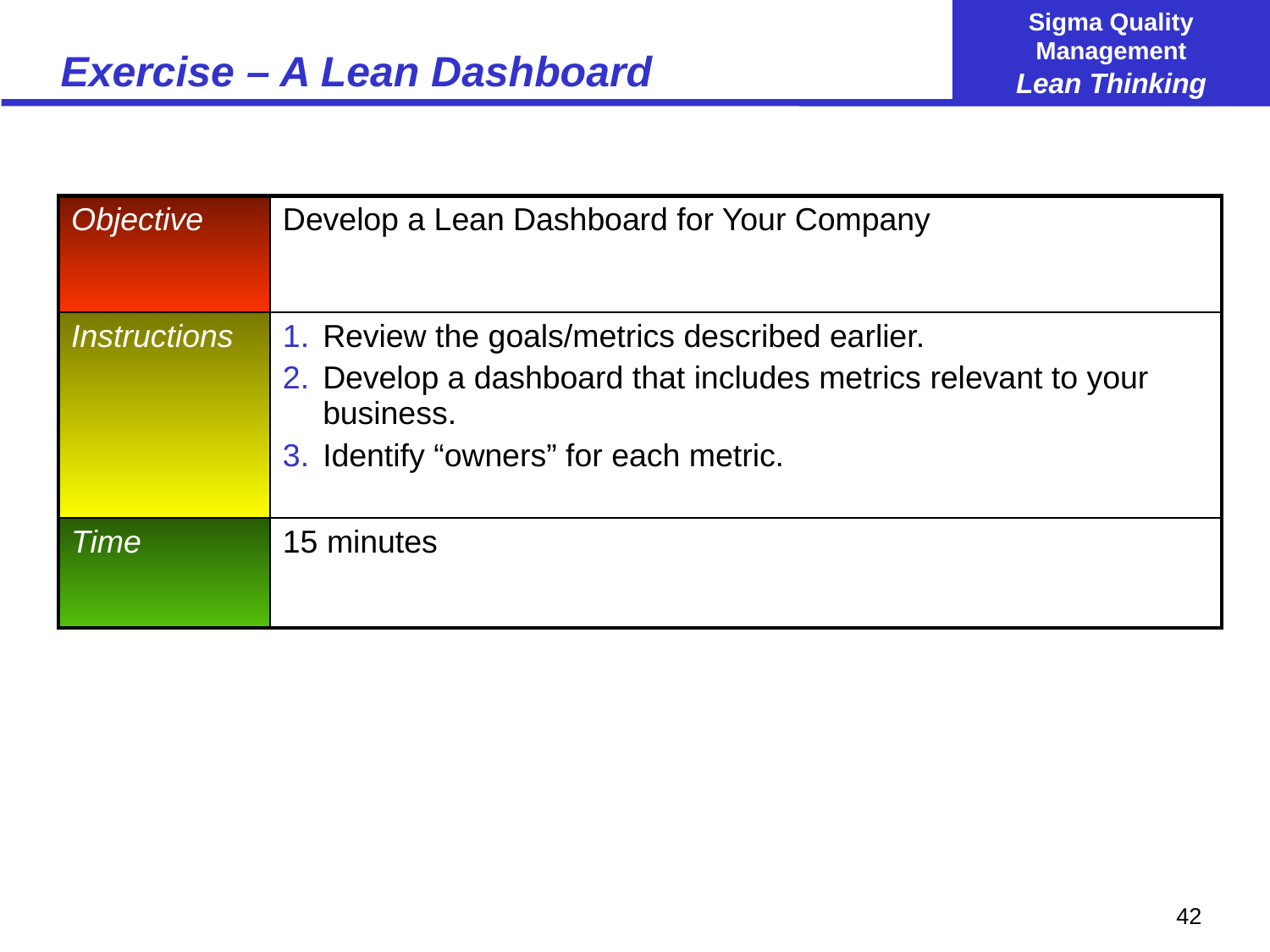

# Exercise – A Lean Dashboard
| Objective | Develop a Lean Dashboard for Your Company |
| --- | --- |
| Instructions | Review the goals/metrics described earlier. Develop a dashboard that includes metrics relevant to your business. Identify “owners” for each metric. |
| Time | 15 minutes |